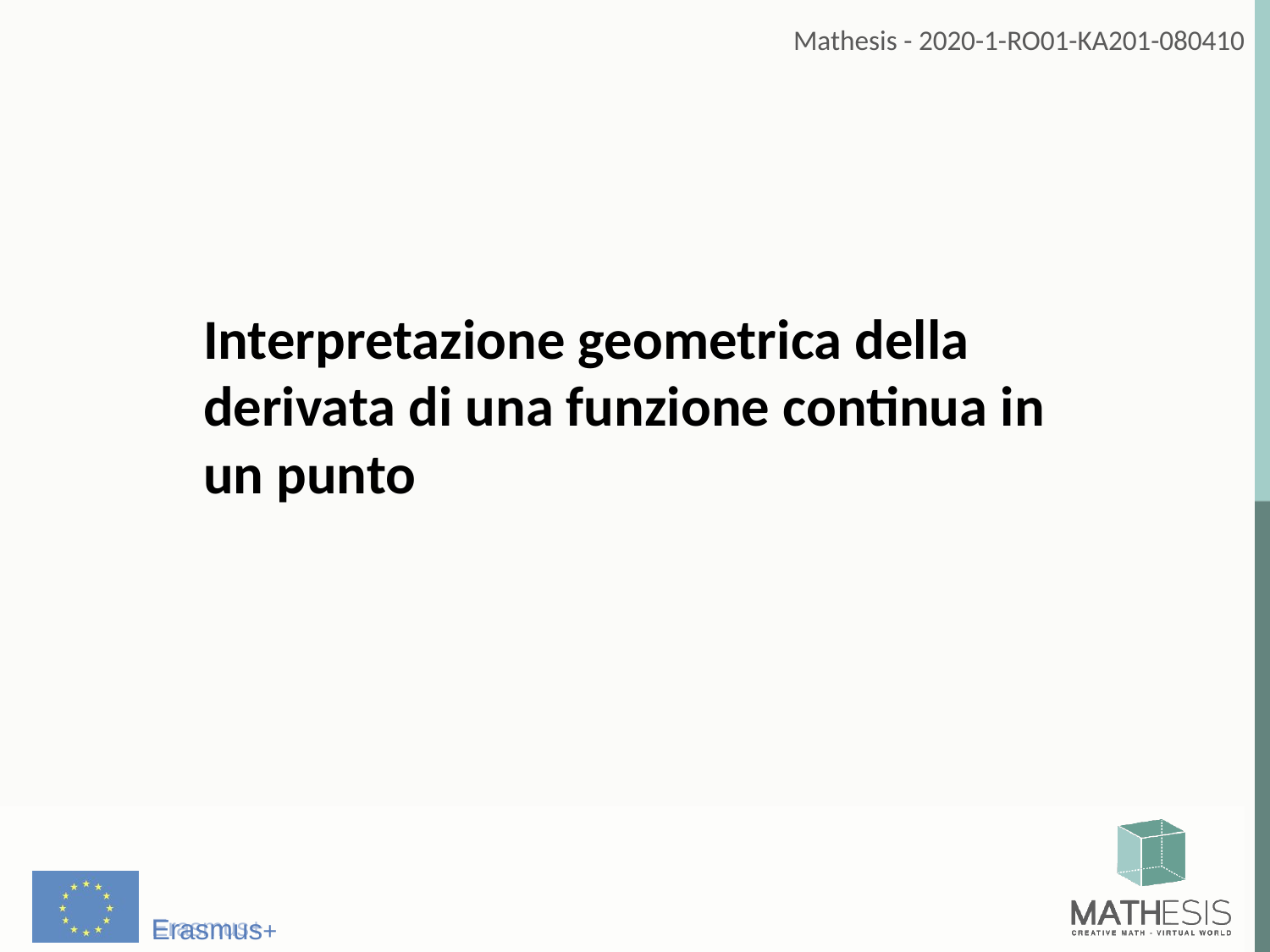

Interpretazione geometrica della derivata di una funzione continua in un punto